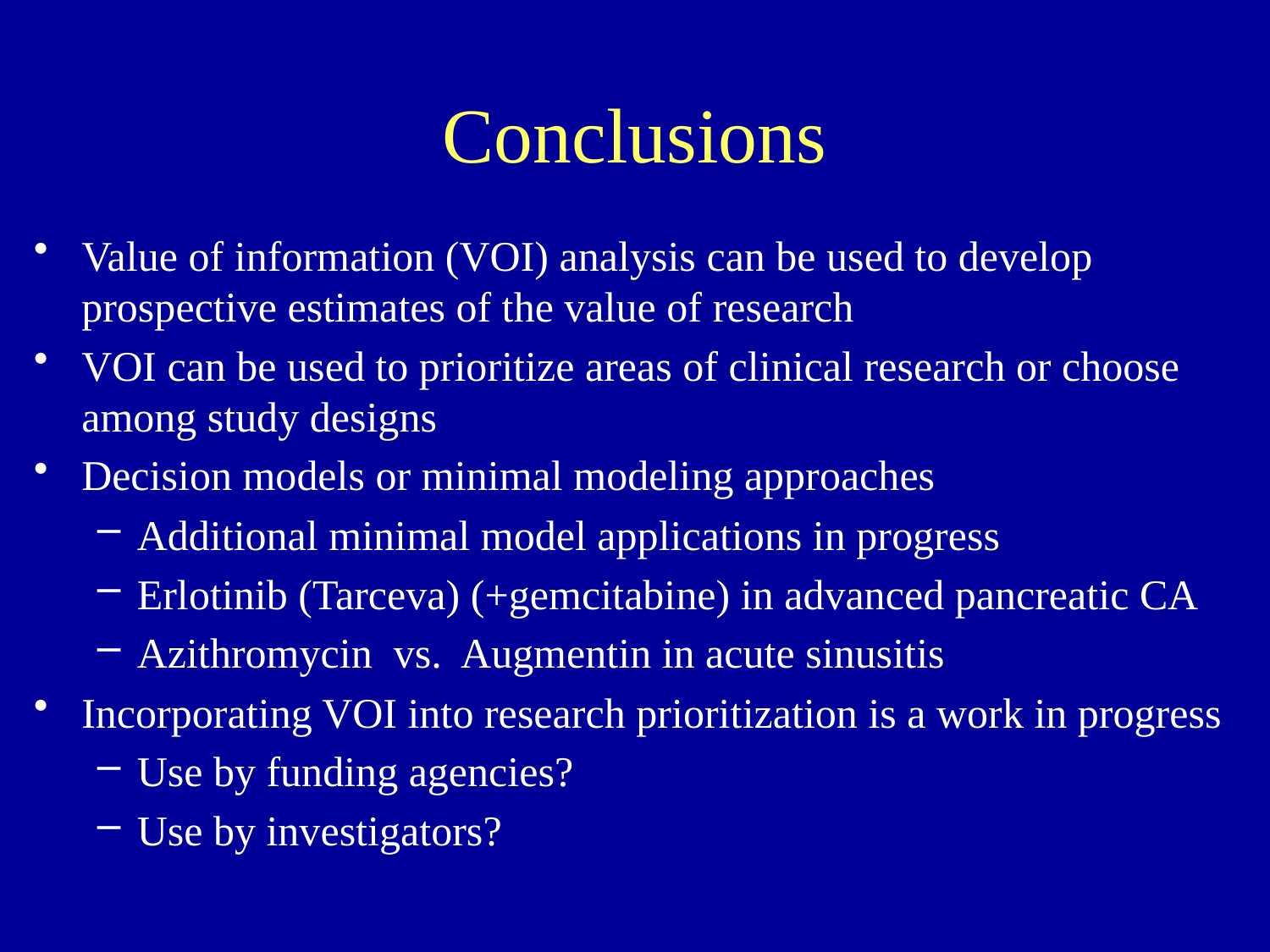

# Conclusions
Value of information (VOI) analysis can be used to develop prospective estimates of the value of research
VOI can be used to prioritize areas of clinical research or choose among study designs
Decision models or minimal modeling approaches
Additional minimal model applications in progress
Erlotinib (Tarceva) (+gemcitabine) in advanced pancreatic CA
Azithromycin  vs.  Augmentin in acute sinusitis
Incorporating VOI into research prioritization is a work in progress
Use by funding agencies?
Use by investigators?